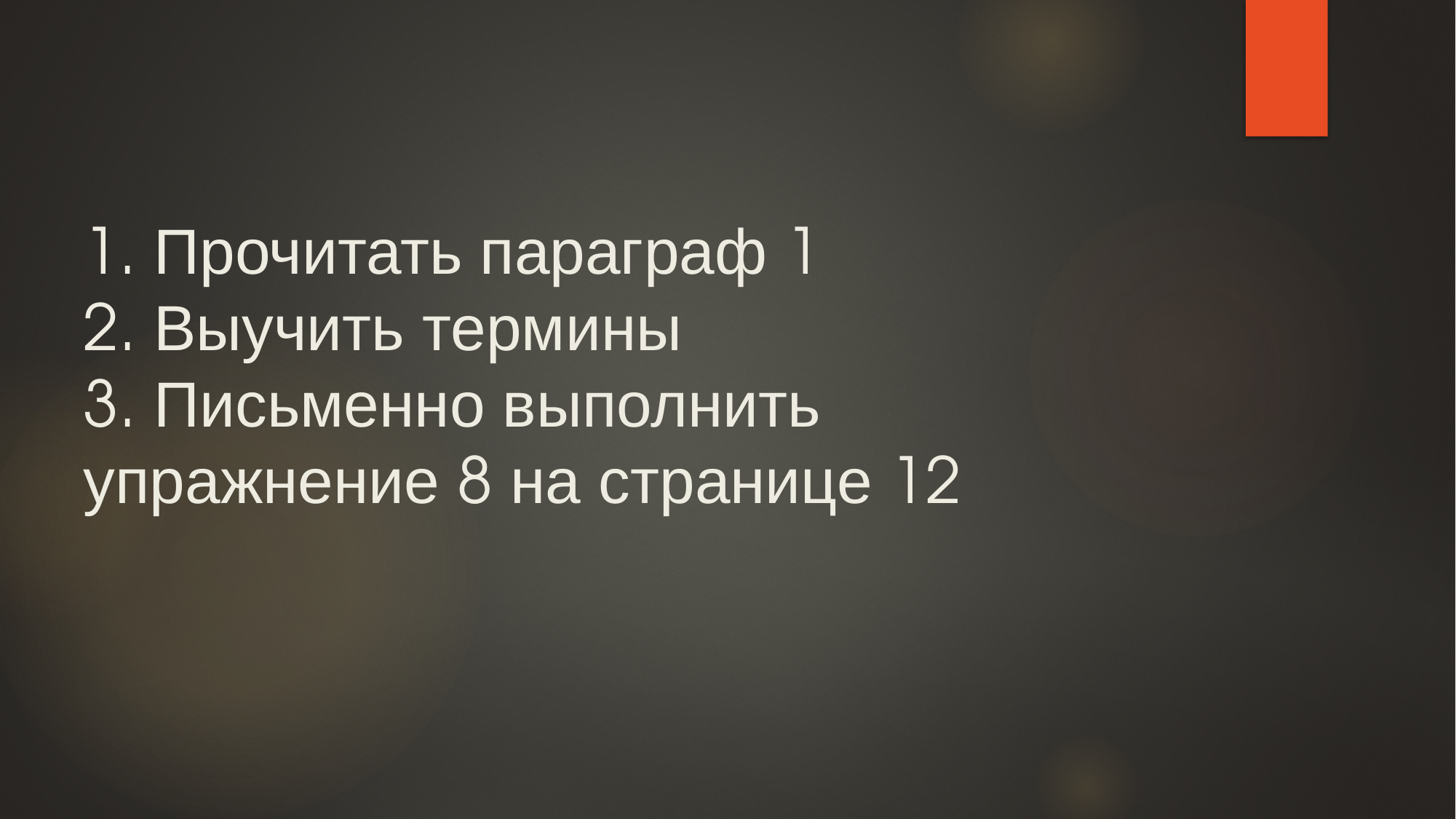

# 1. Прочитать параграф 1 2. Выучить термины 3. Письменно выполнить упражнение 8 на странице 12